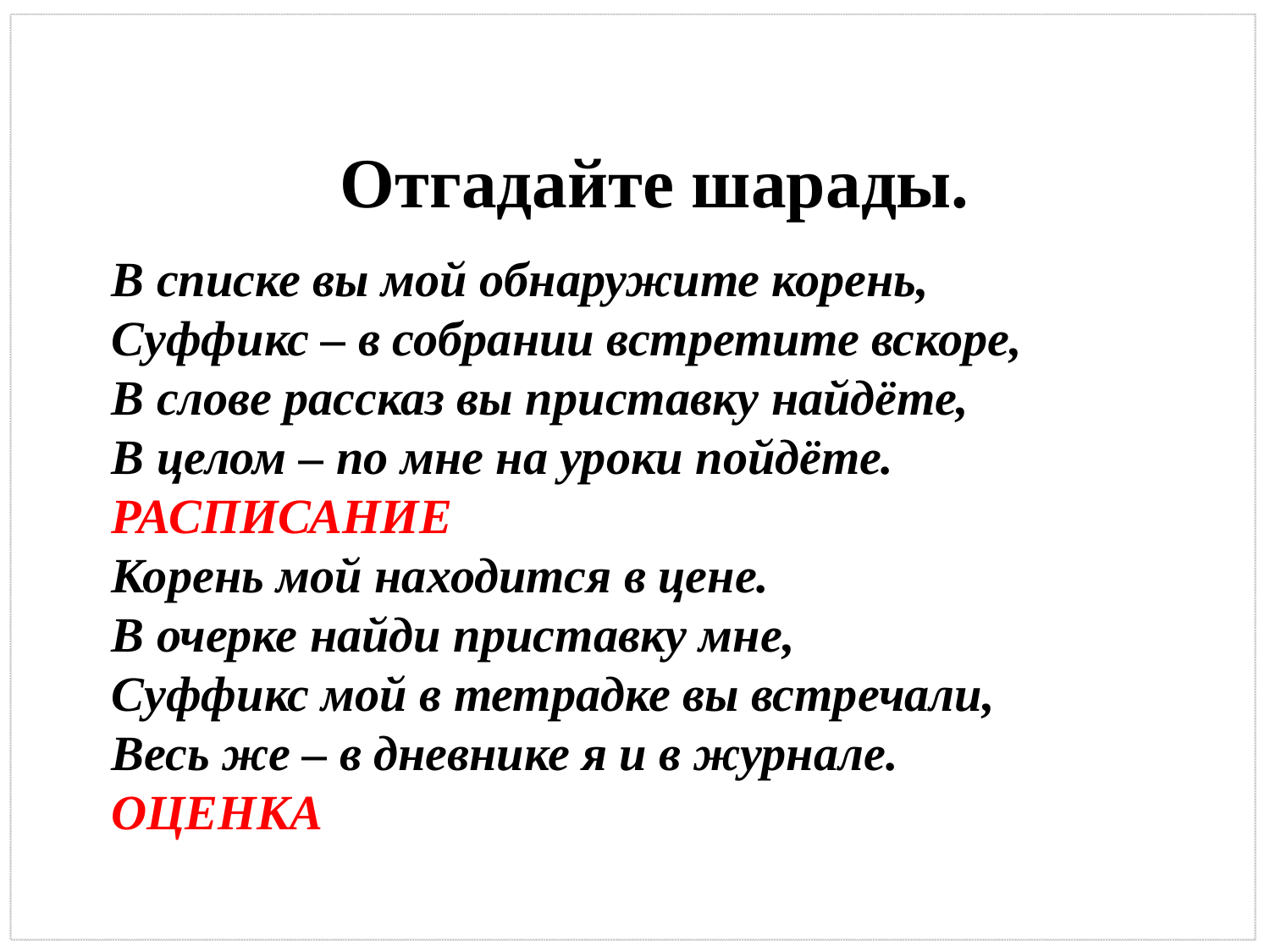

Отгадайте шарады.

В списке вы мой обнаружите корень,
Суффикс – в собрании встретите вскоре,
В слове рассказ вы приставку найдёте,
В целом – по мне на уроки пойдёте.
РАСПИСАНИЕ
Корень мой находится в цене.
В очерке найди приставку мне,
Суффикс мой в тетрадке вы встречали,
Весь же – в дневнике я и в журнале.
ОЦЕНКА